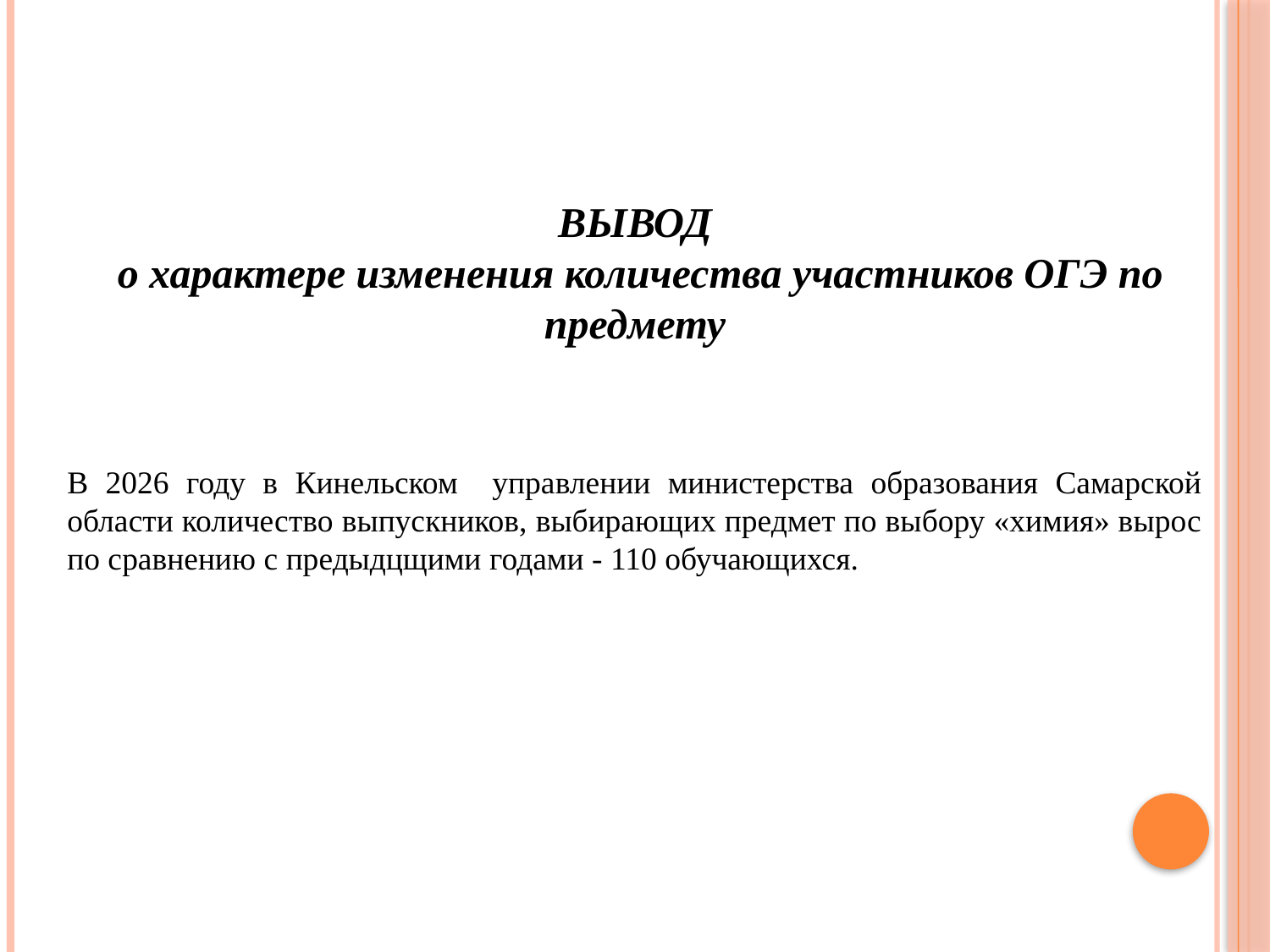

ВЫВОД
 о характере изменения количества участников ОГЭ по предмету

В 2026 году в Кинельском  управлении министерства образования Самарской области количество выпускников, выбирающих предмет по выбору «химия» вырос по сравнению с предыдцщими годами - 110 обучающихся.